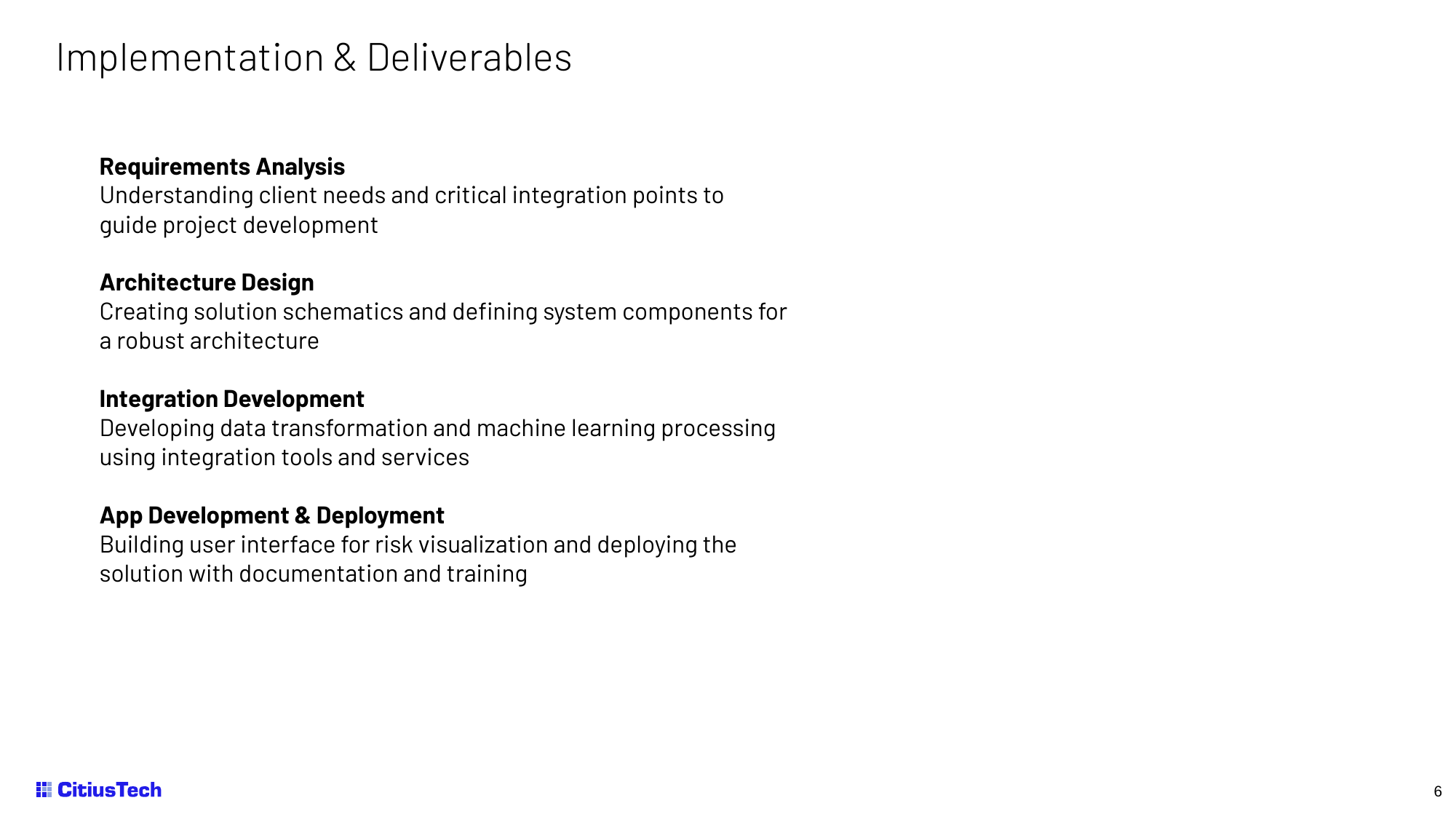

# Implementation & Deliverables
Requirements Analysis​
Understanding client needs and critical integration points to
guide project development

Architecture Design​
Creating solution schematics and defining system components for
a robust architecture

Integration Development​
Developing data transformation and machine learning processing
using integration tools and services

App Development & Deployment​
Building user interface for risk visualization and deploying the
solution with documentation and training